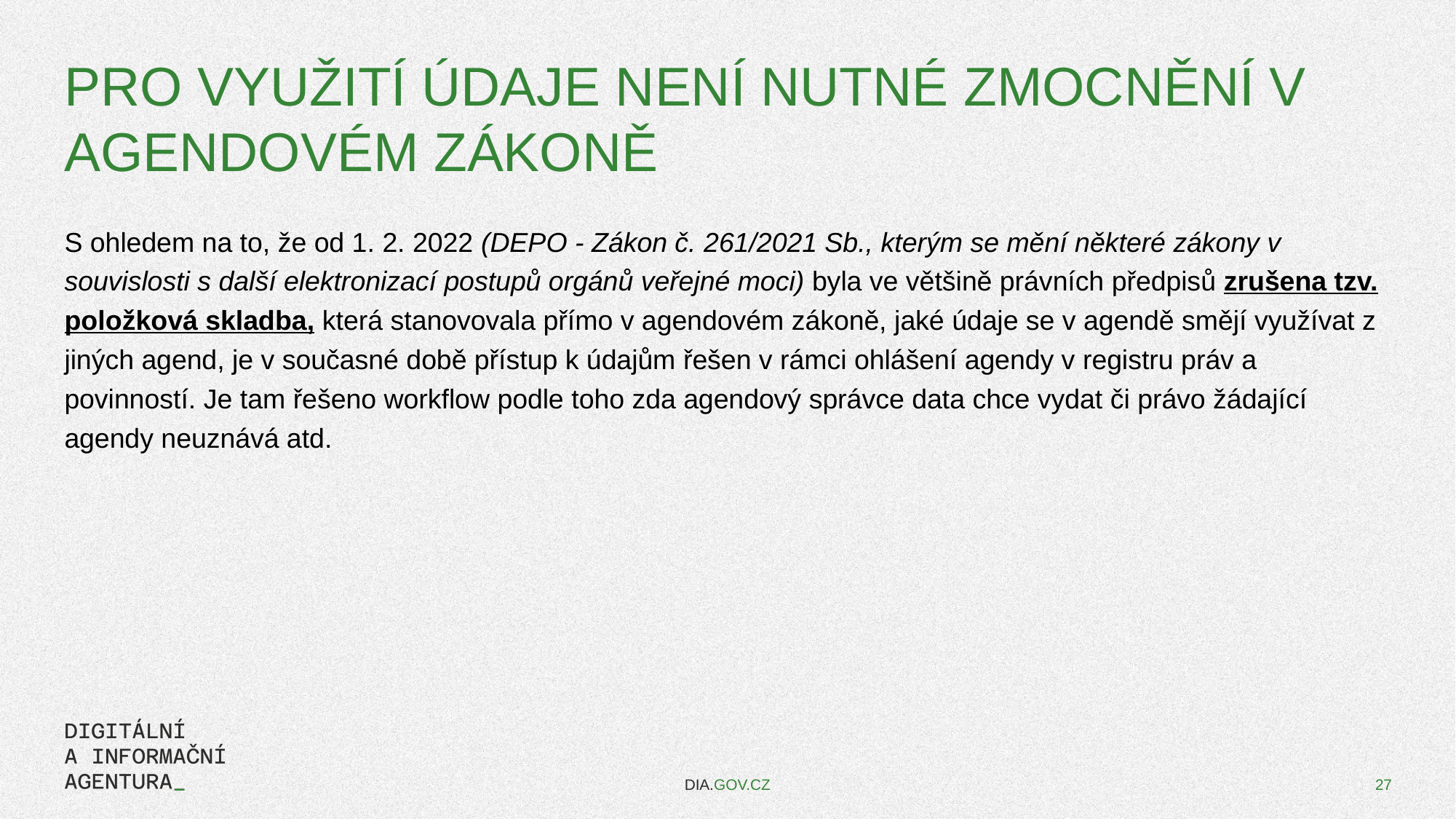

# PRO VYUŽITÍ ÚDAJE není NUTNÉ ZMOCNĚNÍ V AGENDOVÉM ZÁKONĚ
S ohledem na to, že od 1. 2. 2022 (DEPO - Zákon č. 261/2021 Sb., kterým se mění některé zákony v souvislosti s další elektronizací postupů orgánů veřejné moci) byla ve většině právních předpisů zrušena tzv. položková skladba, která stanovovala přímo v agendovém zákoně, jaké údaje se v agendě smějí využívat z jiných agend, je v současné době přístup k údajům řešen v rámci ohlášení agendy v registru práv a povinností. Je tam řešeno workflow podle toho zda agendový správce data chce vydat či právo žádající agendy neuznává atd.

DIA.GOV.CZ
27